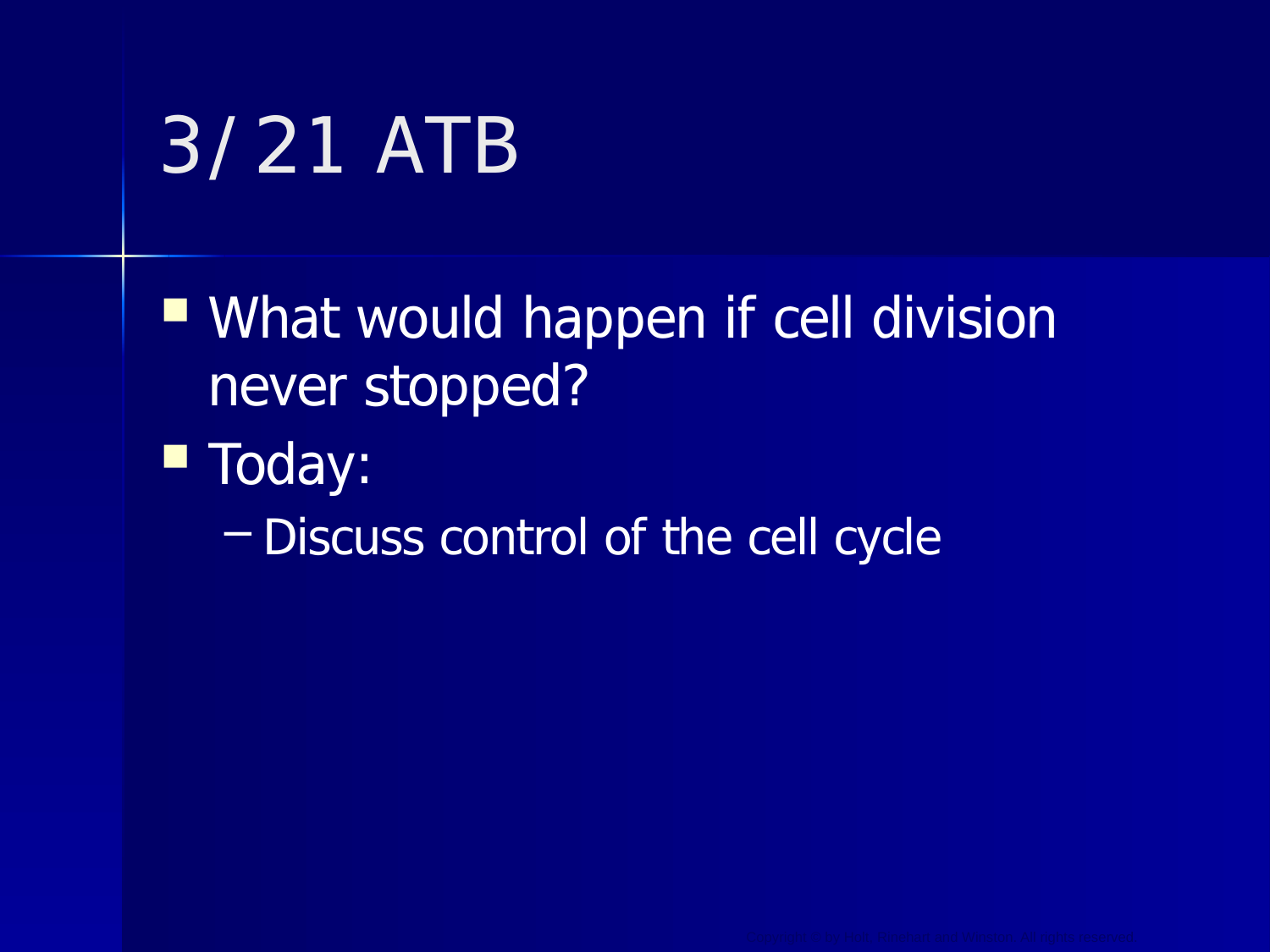

# 3/21 ATB
What would happen if cell division never stopped?
Today:
Discuss control of the cell cycle